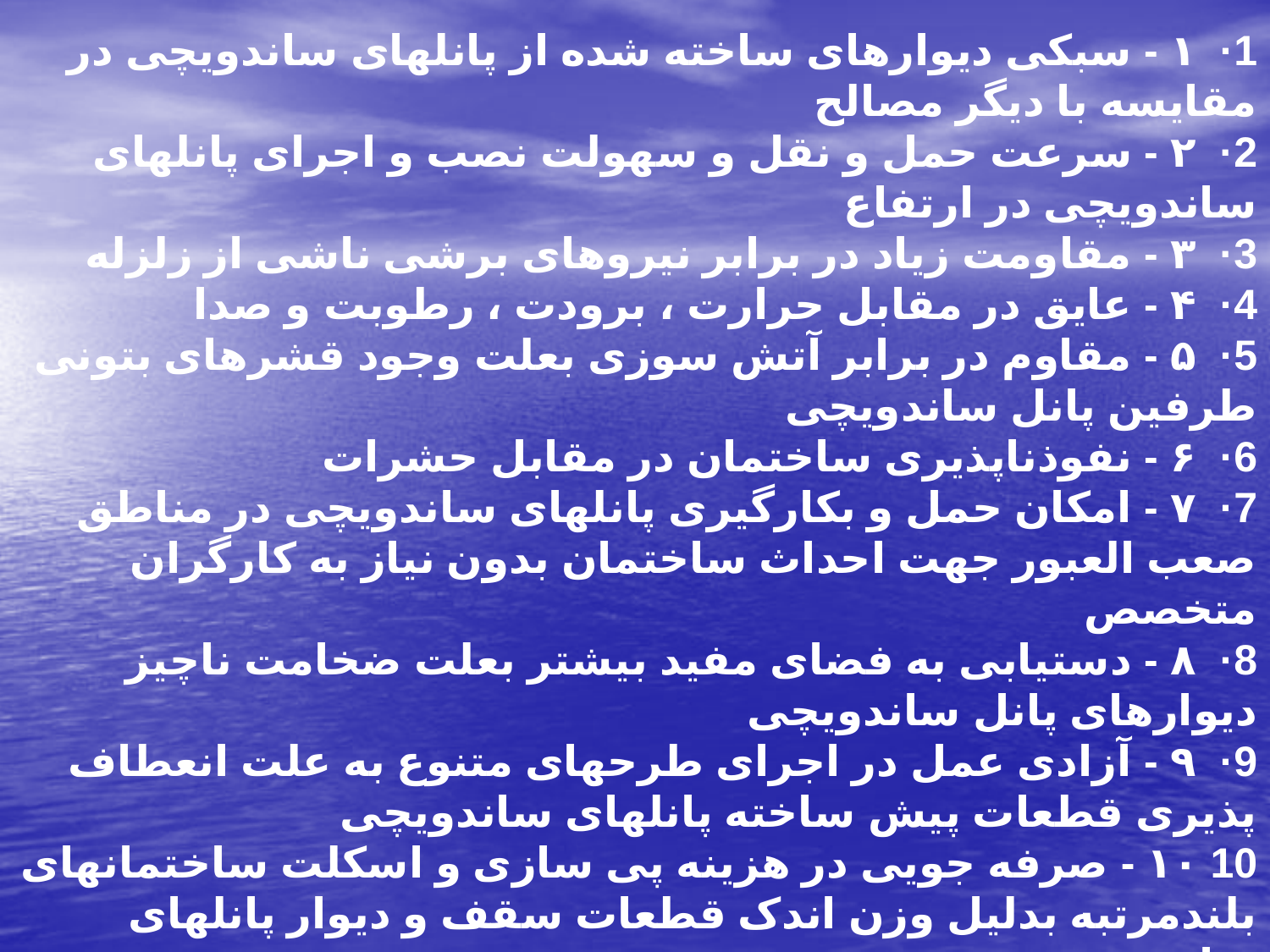

# * * *   مزایای استفاده از پانلهای ساندویچی  * * *     1·  ۱ - سبکی دیوارهای ساخته شده از پانلهای ساندویچی در مقایسه با دیگر مصالح 2·  ۲ - سرعت حمل و نقل و سهولت نصب و اجرای پانلهای ساندویچی در ارتفاع 3·  ۳ - مقاومت زیاد در برابر نیروهای برشی ناشی از زلزله 4·  ۴ - عایق در مقابل حرارت ، برودت ، رطوبت و صدا 5·  ۵ - مقاوم در برابر آتش سوزی بعلت وجود قشرهای بتونی طرفین پانل ساندویچی 6·  ۶ - نفوذناپذیری ساختمان در مقابل حشرات 7·  ۷ - امکان حمل و بکارگیری پانلهای ساندویچی در مناطق صعب العبور جهت احداث ساختمان بدون نیاز به کارگران متخصص 8·  ۸ - دستیابی به فضای مفید بیشتر بعلت ضخامت ناچیز دیوارهای پانل ساندویچی 9·  ۹ - آزادی عمل در اجرای طرحهای متنوع به علت انعطاف پذیری قطعات پیش ساخته پانلهای ساندویچی 10 ۱۰ - صرفه جویی در هزینه پی سازی و اسکلت ساختمانهای بلندمرتبه بدلیل وزن اندک قطعات سقف و دیوار پانلهای ساندویچی 11· ۱۱ - صرفه جویی در هزینه تهویه مطبوع ساختمان در تابستان و یا زمستان بدلیل جلوگیری از تبادل حرارت و یا برودت و در نتیجه صرف انرژی کمتر